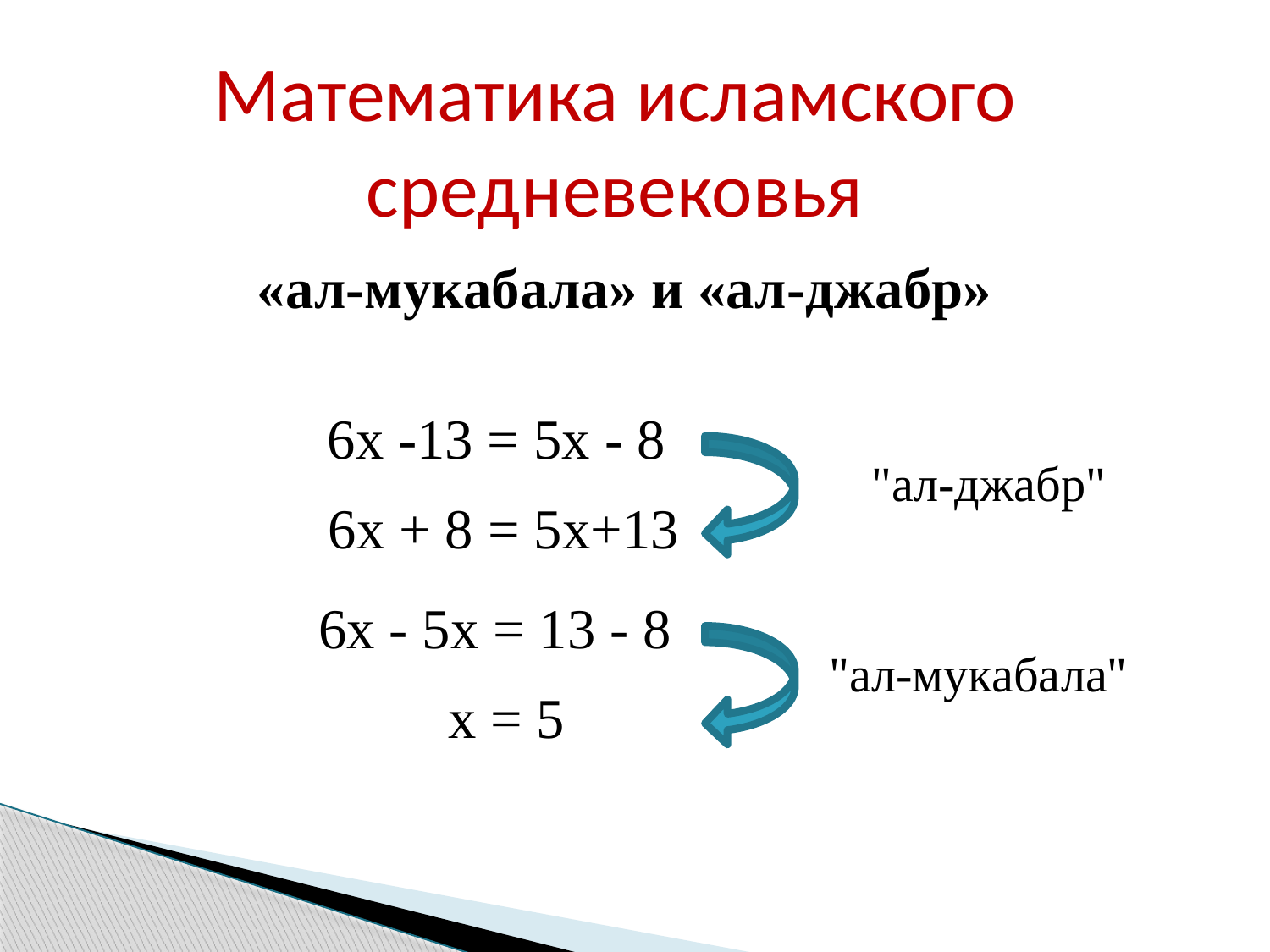

Математика исламского средневековья
«ал-мукабала» и «ал-джабр»
6x -13 = 5x - 8

"ал-джабр"
6x + 8 = 5x+13
6x - 5х = 13 - 8

"ал-мукабала"
х = 5